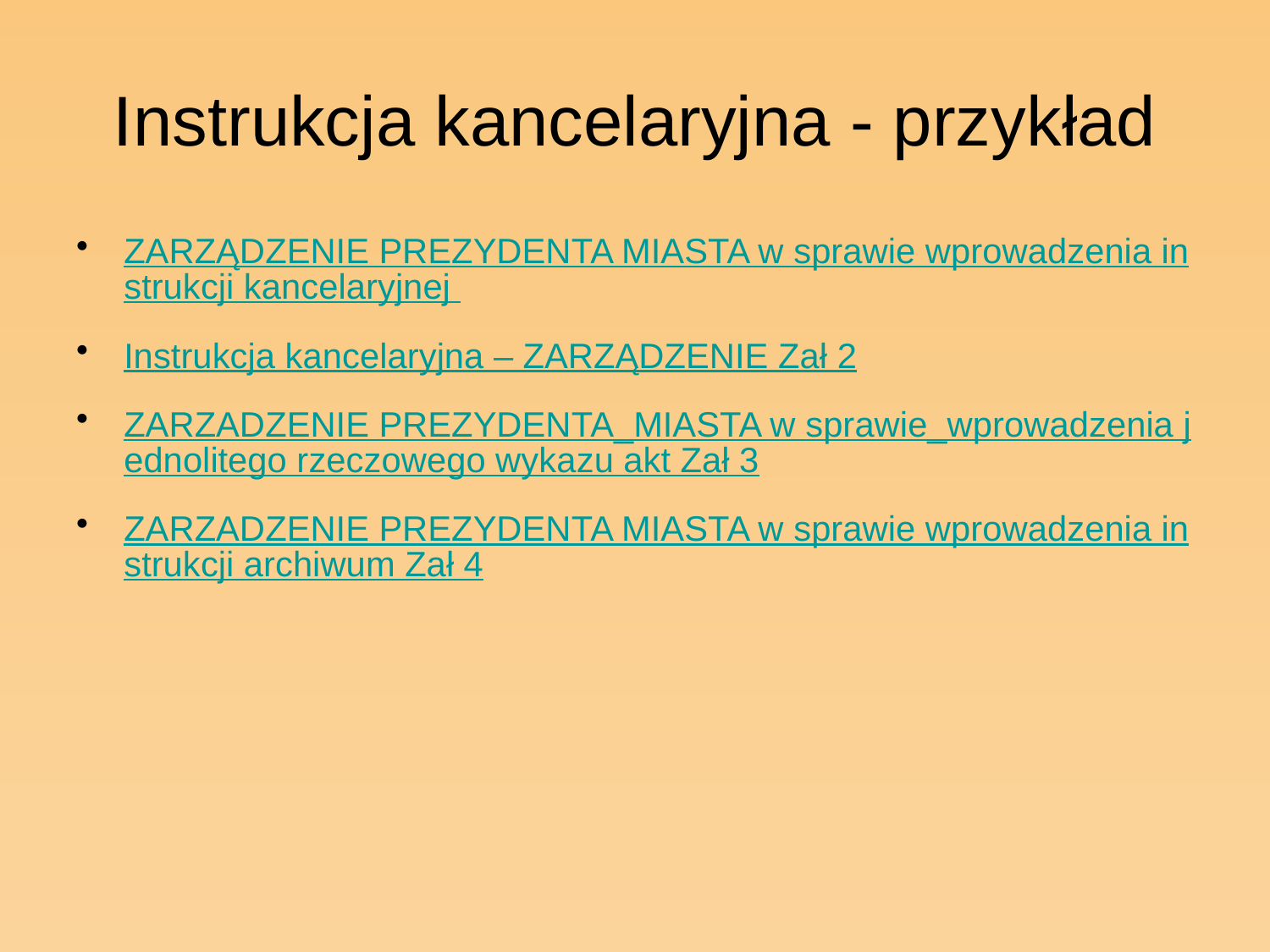

# Instrukcja kancelaryjna - przykład
ZARZĄDZENIE PREZYDENTA MIASTA w sprawie wprowadzenia instrukcji kancelaryjnej

Instrukcja kancelaryjna – ZARZĄDZENIE Zał 2

ZARZADZENIE PREZYDENTA_MIASTA w sprawie_wprowadzenia jednolitego rzeczowego wykazu akt Zał 3

ZARZADZENIE PREZYDENTA MIASTA w sprawie wprowadzenia instrukcji archiwum Zał 4